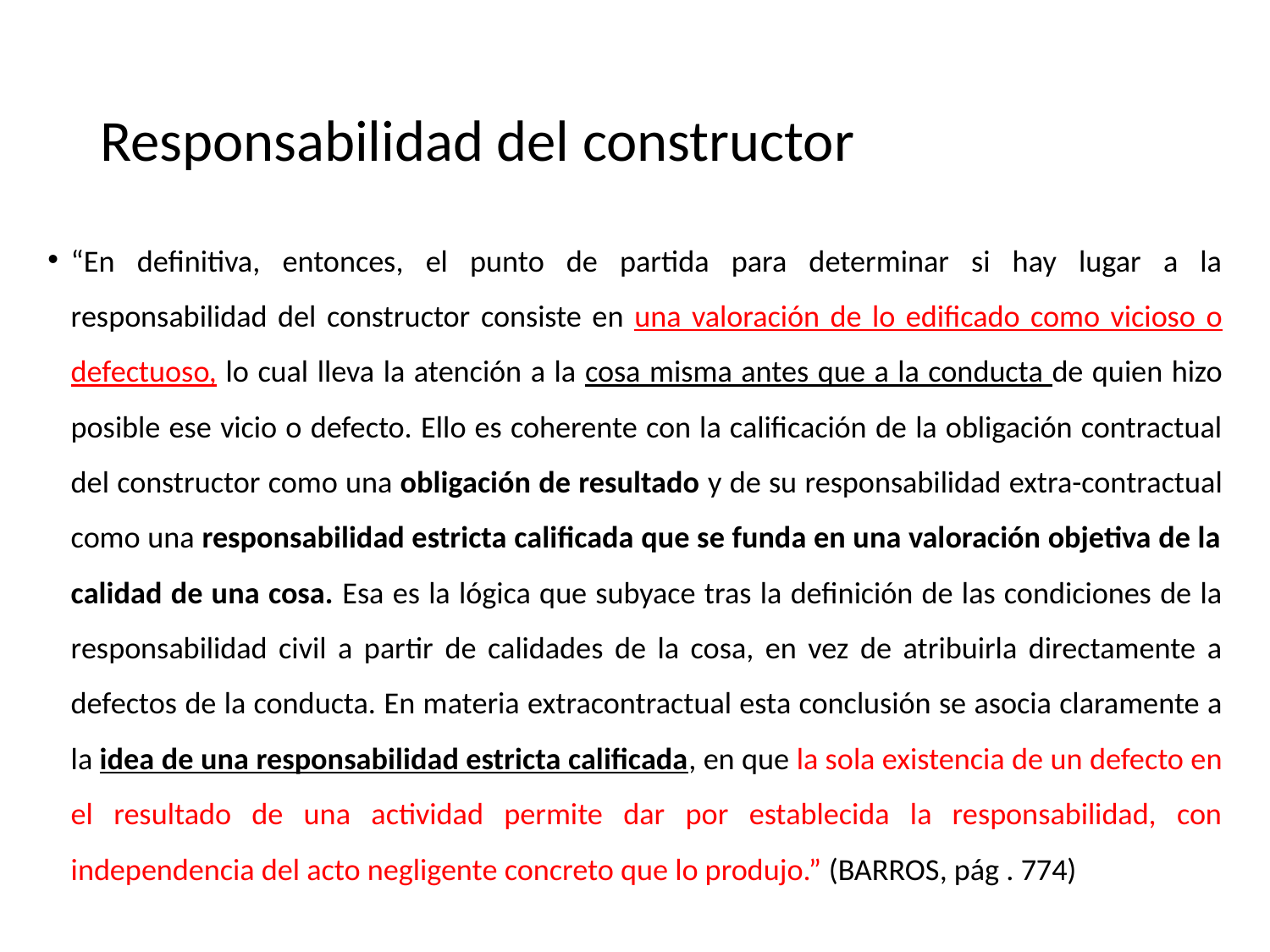

# Responsabilidad del constructor
“En definitiva, entonces, el punto de partida para determinar si hay lugar a la responsabilidad del constructor consiste en una valoración de lo edificado como vicioso o defectuoso, lo cual lleva la atención a la cosa misma antes que a la conducta de quien hizo posible ese vicio o defecto. Ello es coherente con la calificación de la obligación contractual del constructor como una obligación de resultado y de su responsabilidad extra-contractual como una responsabilidad estricta calificada que se funda en una valoración objetiva de la calidad de una cosa. Esa es la lógica que subyace tras la definición de las condiciones de la responsabilidad civil a partir de calidades de la cosa, en vez de atribuirla directamente a defectos de la conducta. En materia extracontractual esta conclusión se asocia claramente a la idea de una responsabilidad estricta calificada, en que la sola existencia de un defecto en el resultado de una actividad permite dar por establecida la responsabilidad, con independencia del acto negligente concreto que lo produjo.” (BARROS, pág . 774)